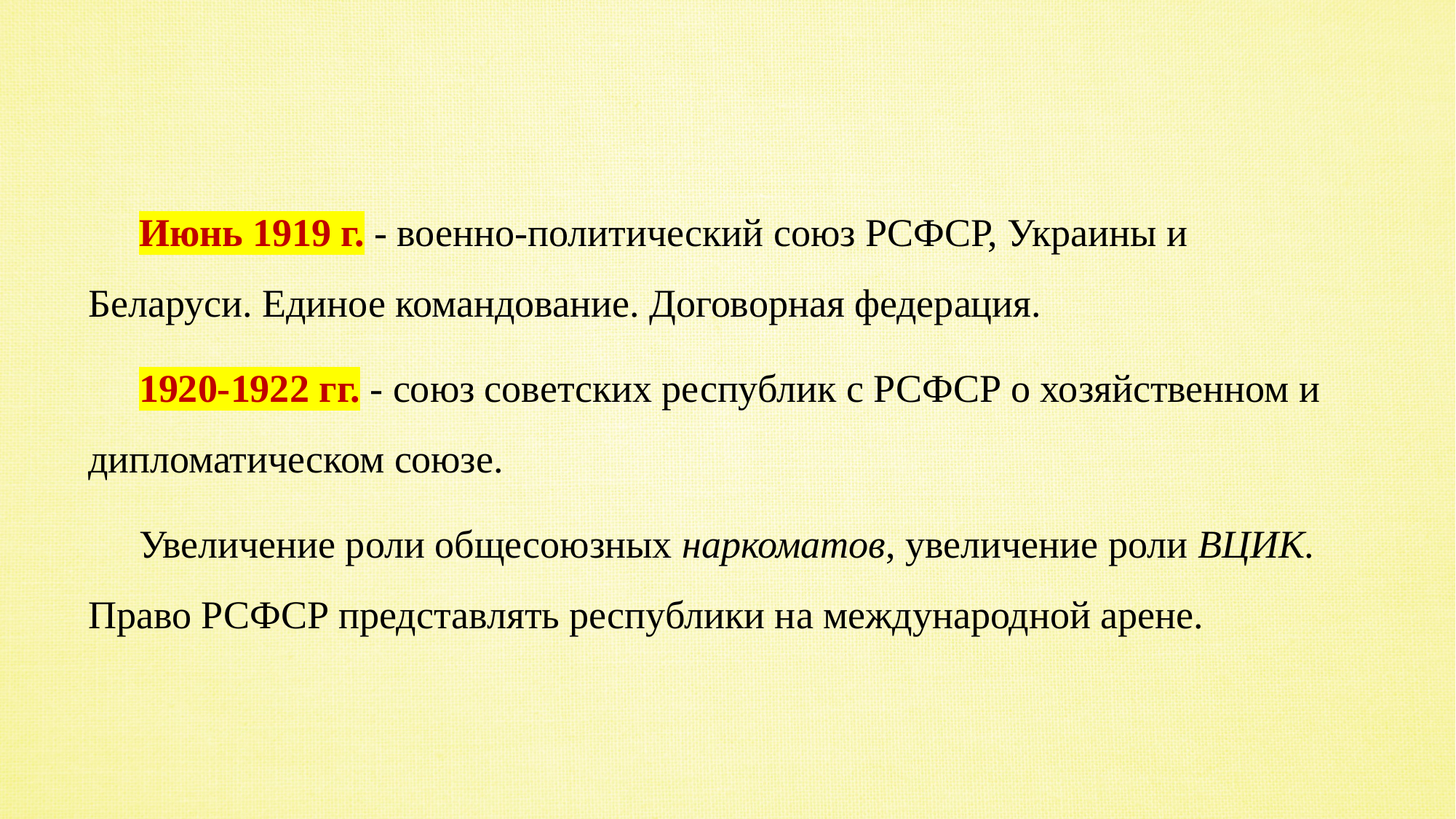

Июнь 1919 г. - военно-политический союз РСФСР, Украины и Беларуси. Единое командование. Договорная федерация.
1920-1922 гг. - союз советских республик с РСФСР о хозяйственном и дипломатическом союзе.
Увеличение роли общесоюзных наркоматов, увеличение роли ВЦИК. Право РСФСР представлять республики на международной арене.